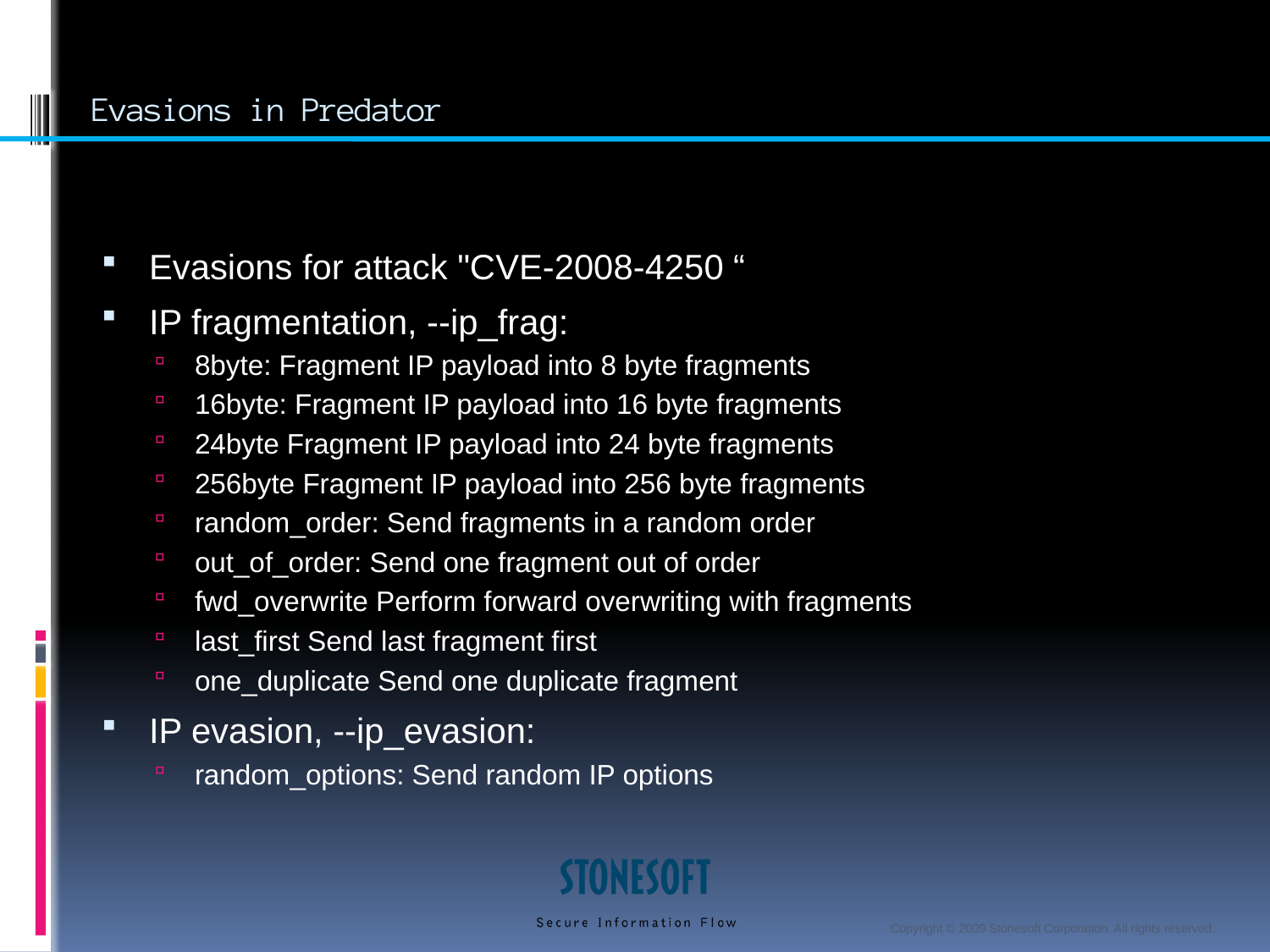

# Evasions in Predator

Evasions for attack "CVE-2008-4250 “
IP fragmentation, --ip_frag:
8byte: Fragment IP payload into 8 byte fragments
16byte: Fragment IP payload into 16 byte fragments
24byte Fragment IP payload into 24 byte fragments
256byte Fragment IP payload into 256 byte fragments
random_order: Send fragments in a random order
out_of_order: Send one fragment out of order
fwd_overwrite Perform forward overwriting with fragments
last_first Send last fragment first
one_duplicate Send one duplicate fragment
IP evasion, --ip_evasion:
random_options: Send random IP options